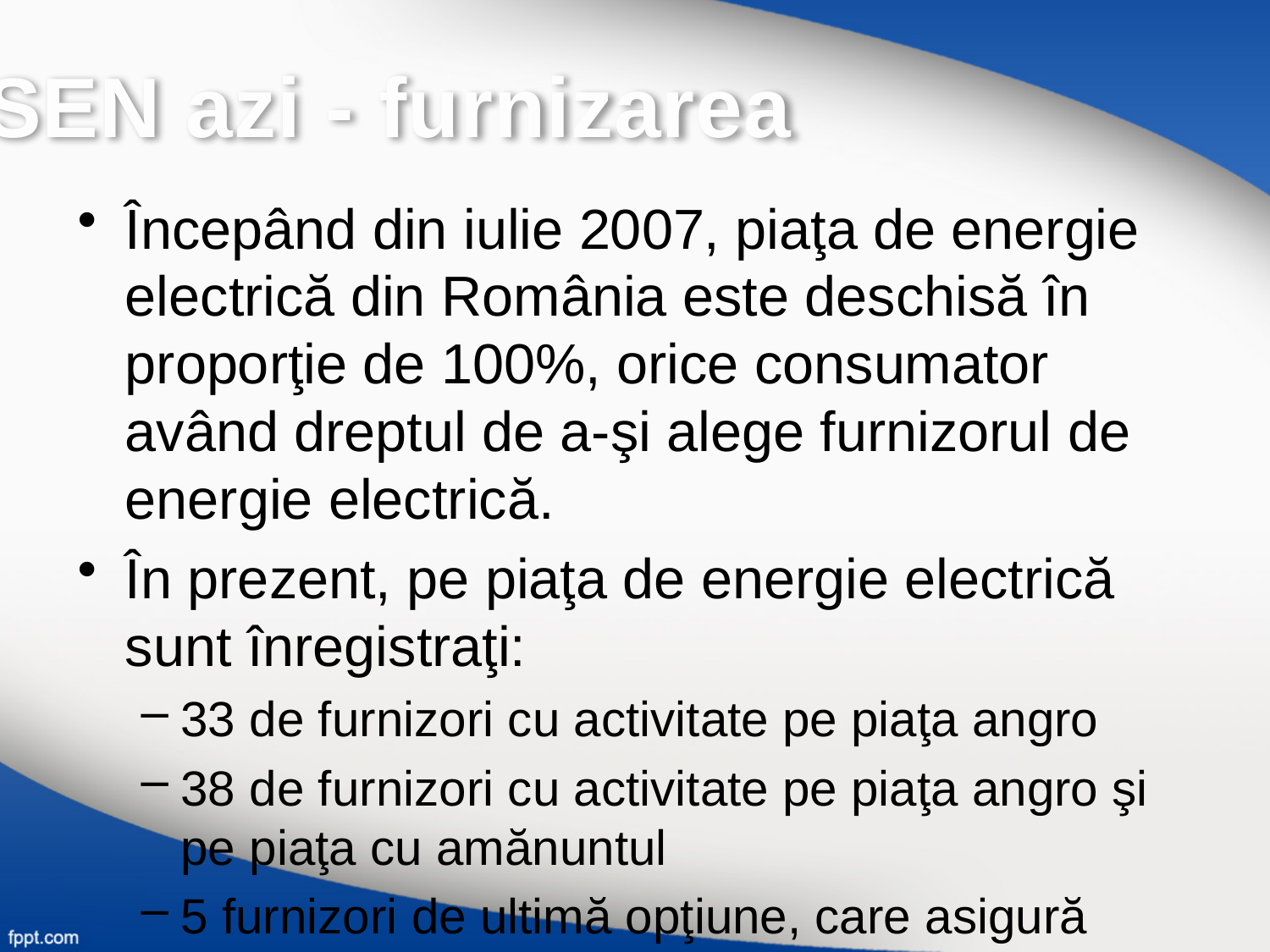

SEN azi - furnizarea
Începând din iulie 2007, piaţa de energie electrică din România este deschisă în proporţie de 100%, orice consumator având dreptul de a-şi alege furnizorul de energie electrică.
În prezent, pe piaţa de energie electrică sunt înregistraţi:
33 de furnizori cu activitate pe piaţa angro
38 de furnizori cu activitate pe piaţa angro şi pe piaţa cu amănuntul
5 furnizori de ultimă opţiune, care asigură serviciul de alimentare al consumatorilor ce nu pot (captivi) sau nu doresc să-şi exercite dreptul de eligibilitate (de a-şi alege furnizorul)